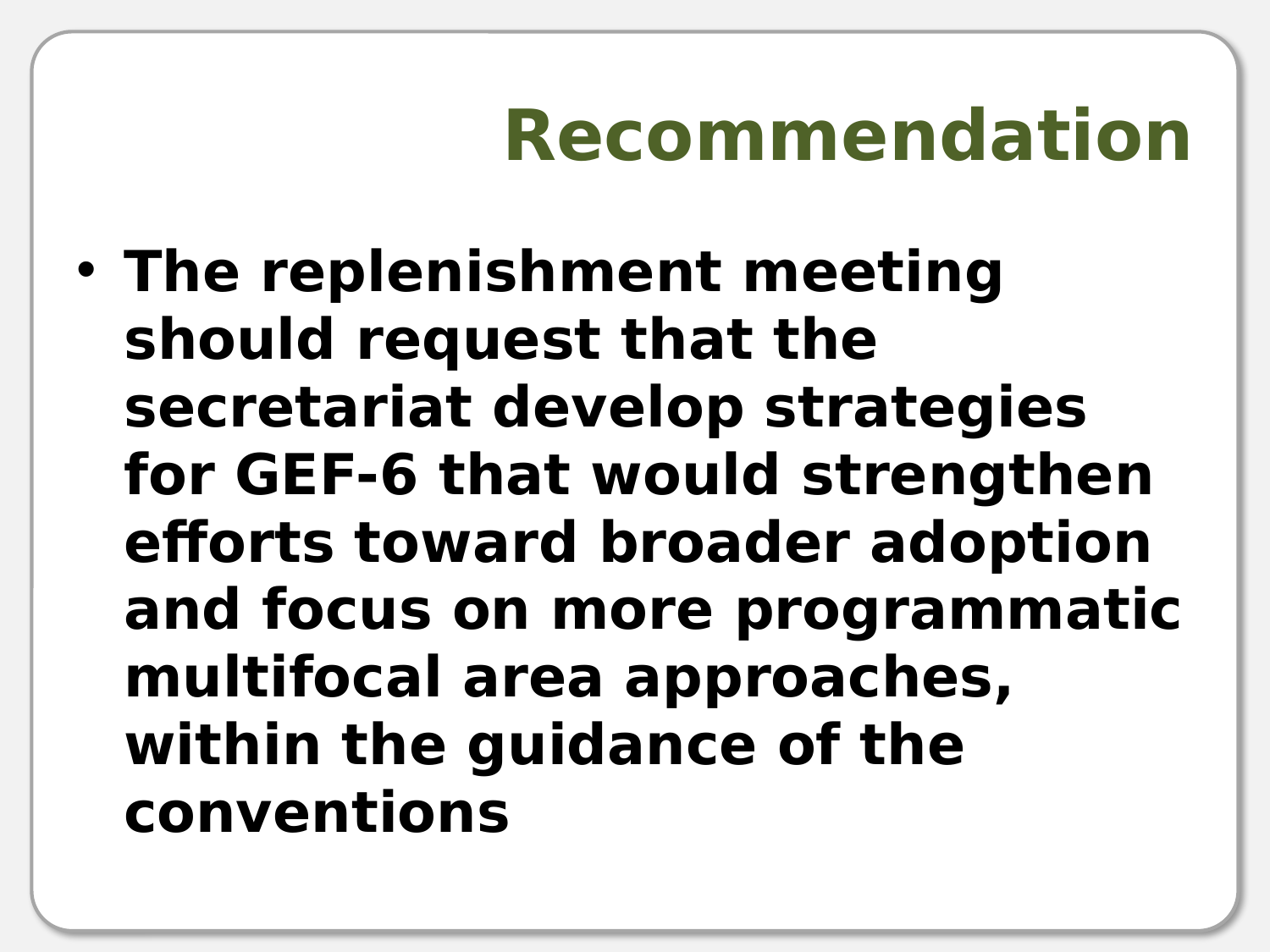

# Recommendation
The replenishment meeting should request that the secretariat develop strategies for GEF-6 that would strengthen efforts toward broader adoption and focus on more programmatic multifocal area approaches, within the guidance of the conventions